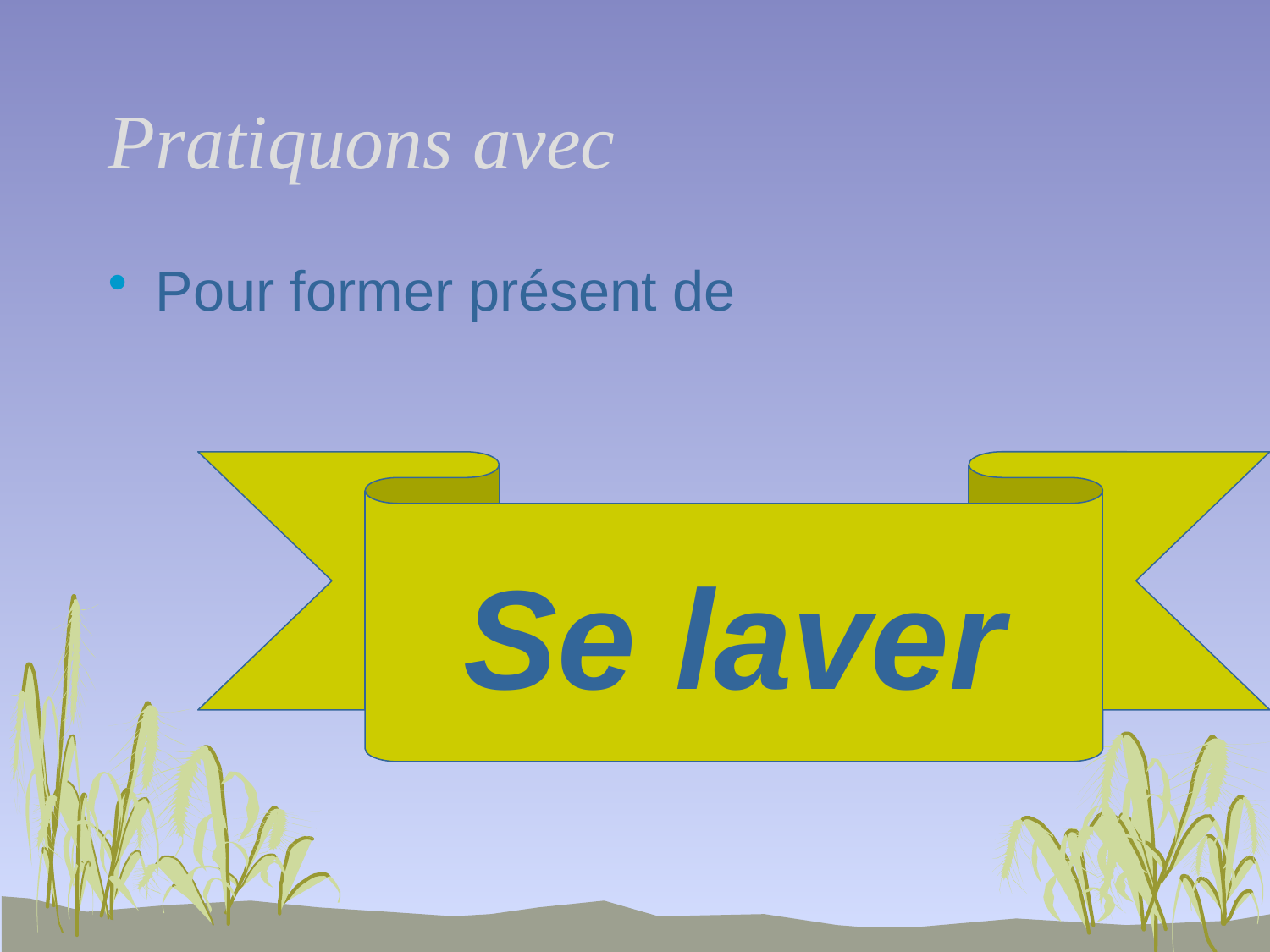

# Pratiquons avec
Pour former présent de
Se laver